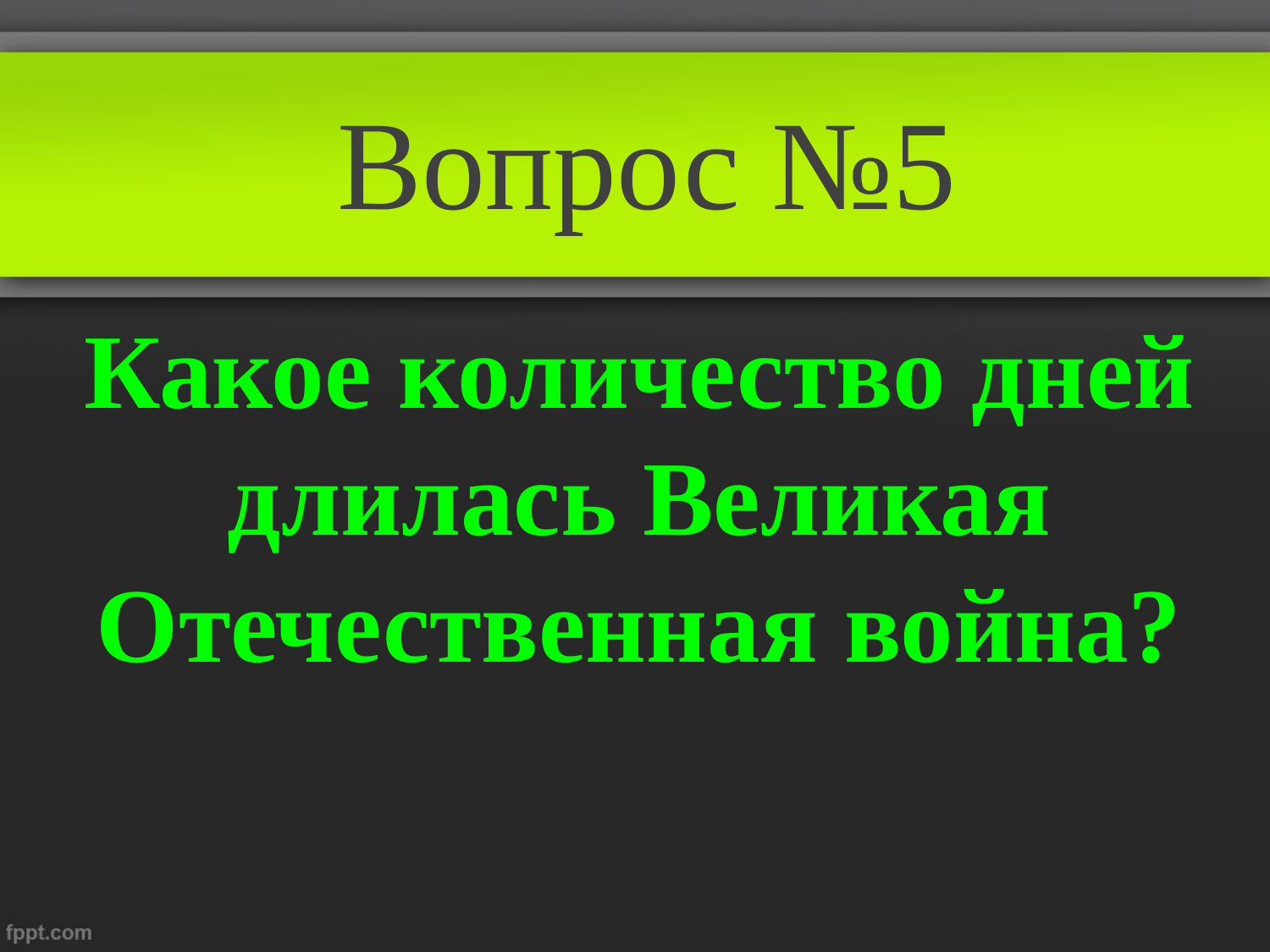

Вопрос №5
Какое количество дней длилась Великая Отечественная война?